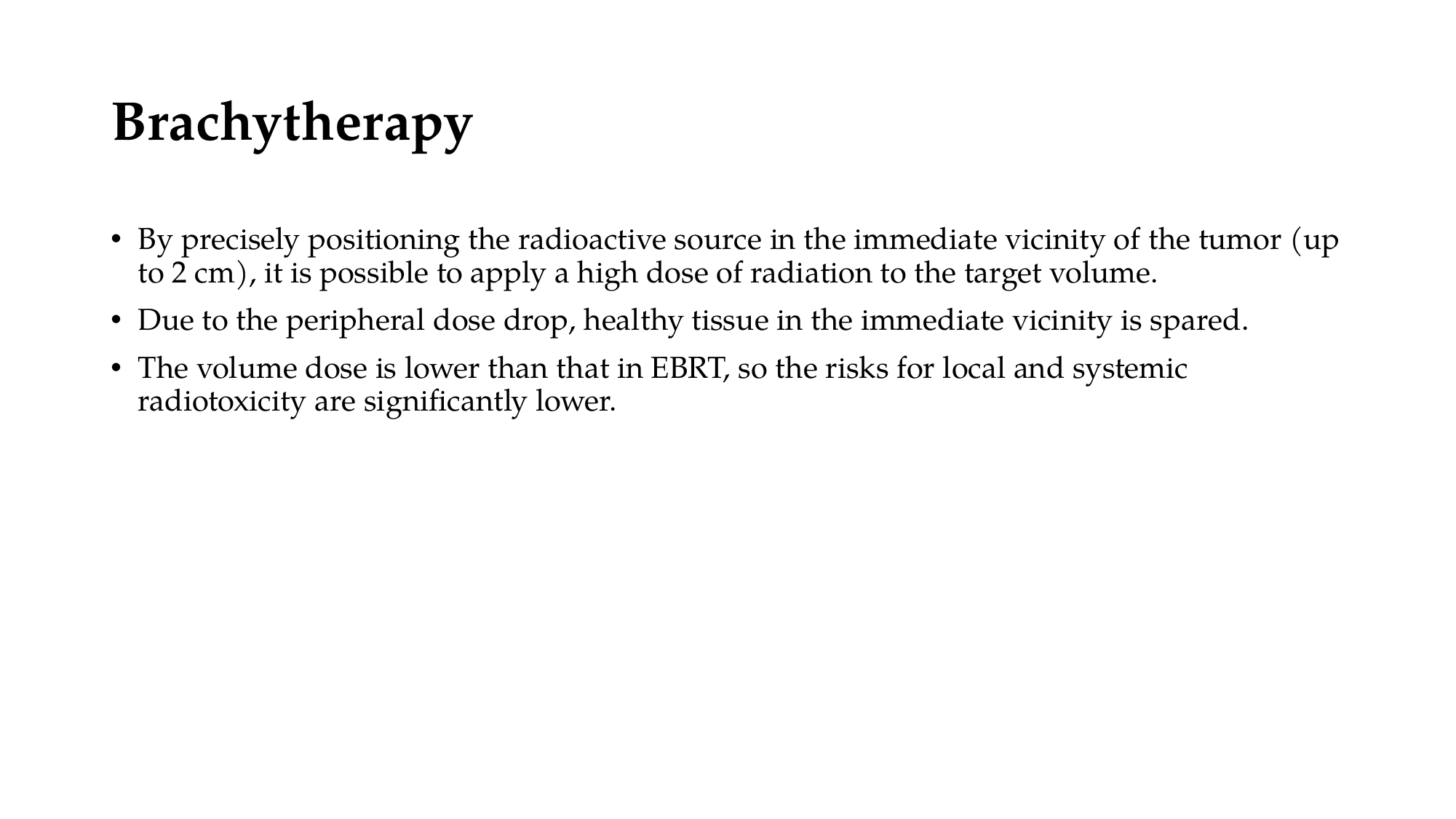

# Brachytherapy
By precisely positioning the radioactive source in the immediate vicinity of the tumor (up to 2 cm), it is possible to apply a high dose of radiation to the target volume.
Due to the peripheral dose drop, healthy tissue in the immediate vicinity is spared.
The volume dose is lower than that in EBRT, so the risks for local and systemic radiotoxicity are significantly lower.